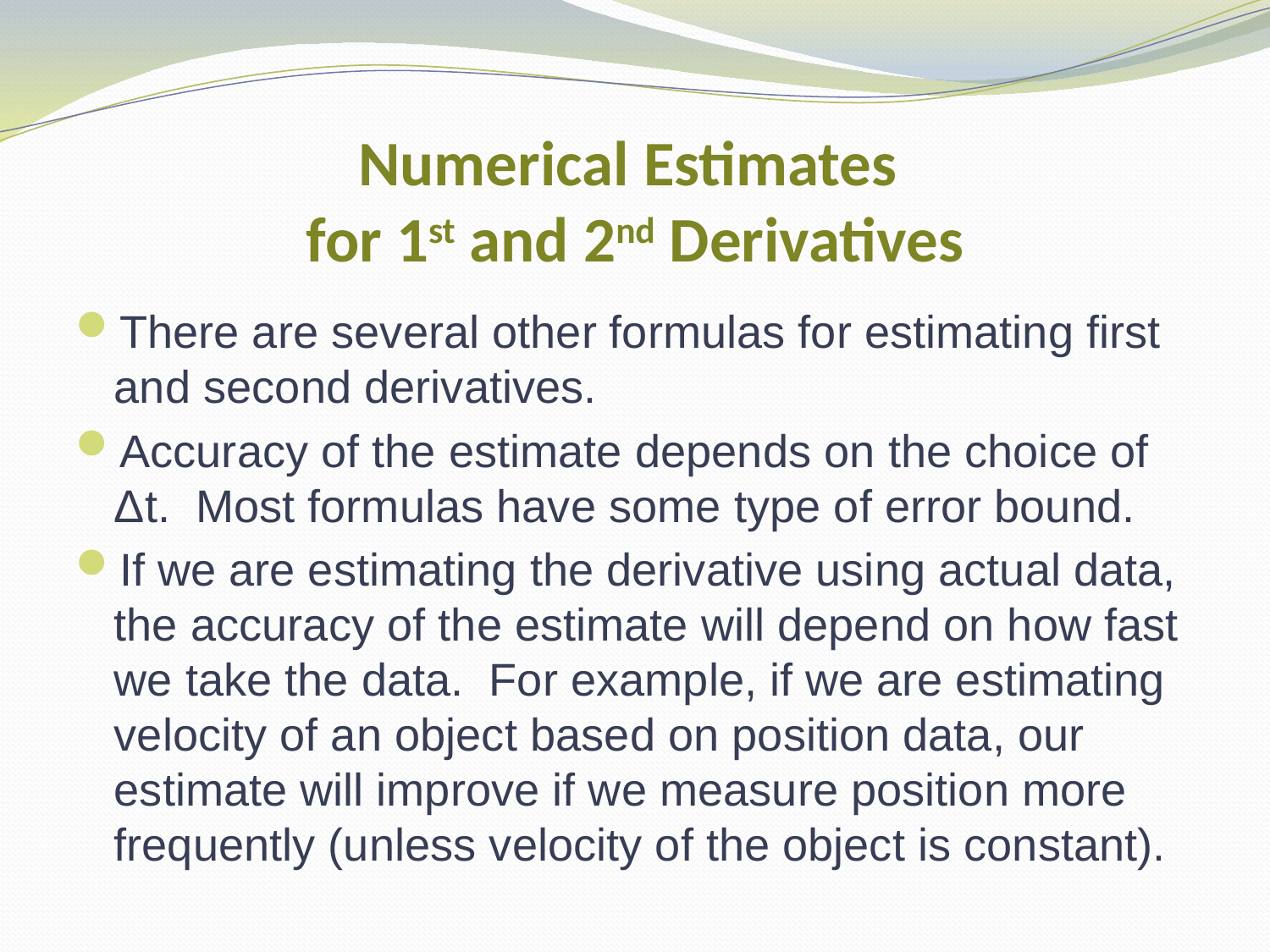

# Numerical Estimates for 1st and 2nd Derivatives
There are several other formulas for estimating first and second derivatives.
Accuracy of the estimate depends on the choice of Δt.  Most formulas have some type of error bound.
If we are estimating the derivative using actual data, the accuracy of the estimate will depend on how fast we take the data.  For example, if we are estimating velocity of an object based on position data, our estimate will improve if we measure position more frequently (unless velocity of the object is constant).